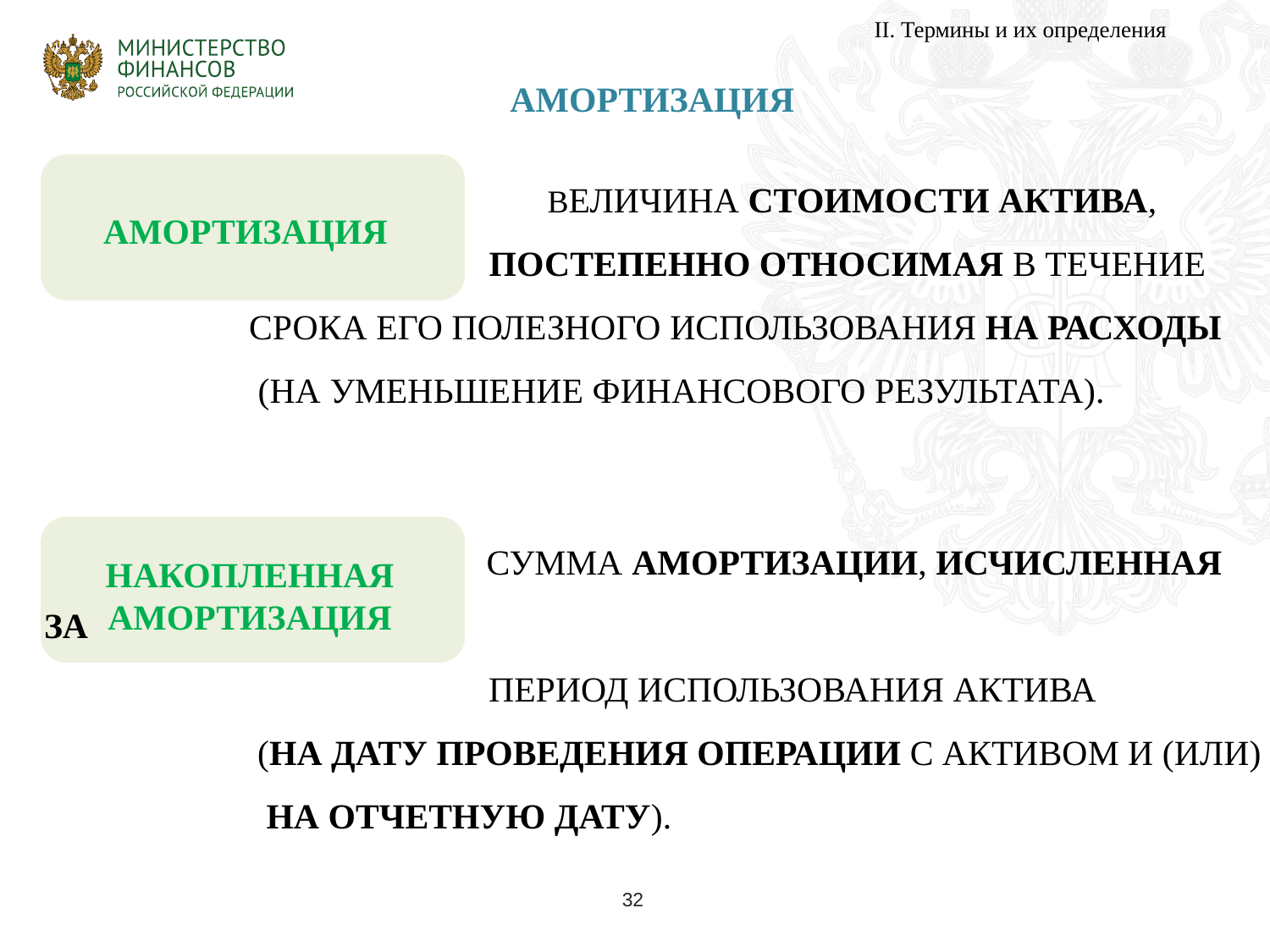

II. Термины и их определения
# АМОРТИЗАЦИЯ

АМОРТИЗАЦИЯ
                                                         ВЕЛИЧИНА СТОИМОСТИ АКТИВА,
                                             ПОСТЕПЕННО ОТНОСИМАЯ В ТЕЧЕНИЕ
                  СРОКА ЕГО ПОЛЕЗНОГО ИСПОЛЬЗОВАНИЯ НА РАСХОДЫ
                   (НА УМЕНЬШЕНИЕ ФИНАНСОВОГО РЕЗУЛЬТАТА).

НАКОПЛЕННАЯ АМОРТИЗАЦИЯ
                                                       СУММА АМОРТИЗАЦИИ, ИСЧИСЛЕННАЯ ЗА
                                                  ПЕРИОД ИСПОЛЬЗОВАНИЯ АКТИВА
                        (НА ДАТУ ПРОВЕДЕНИЯ ОПЕРАЦИИ С АКТИВОМ И (ИЛИ)
                         НА ОТЧЕТНУЮ ДАТУ).
32